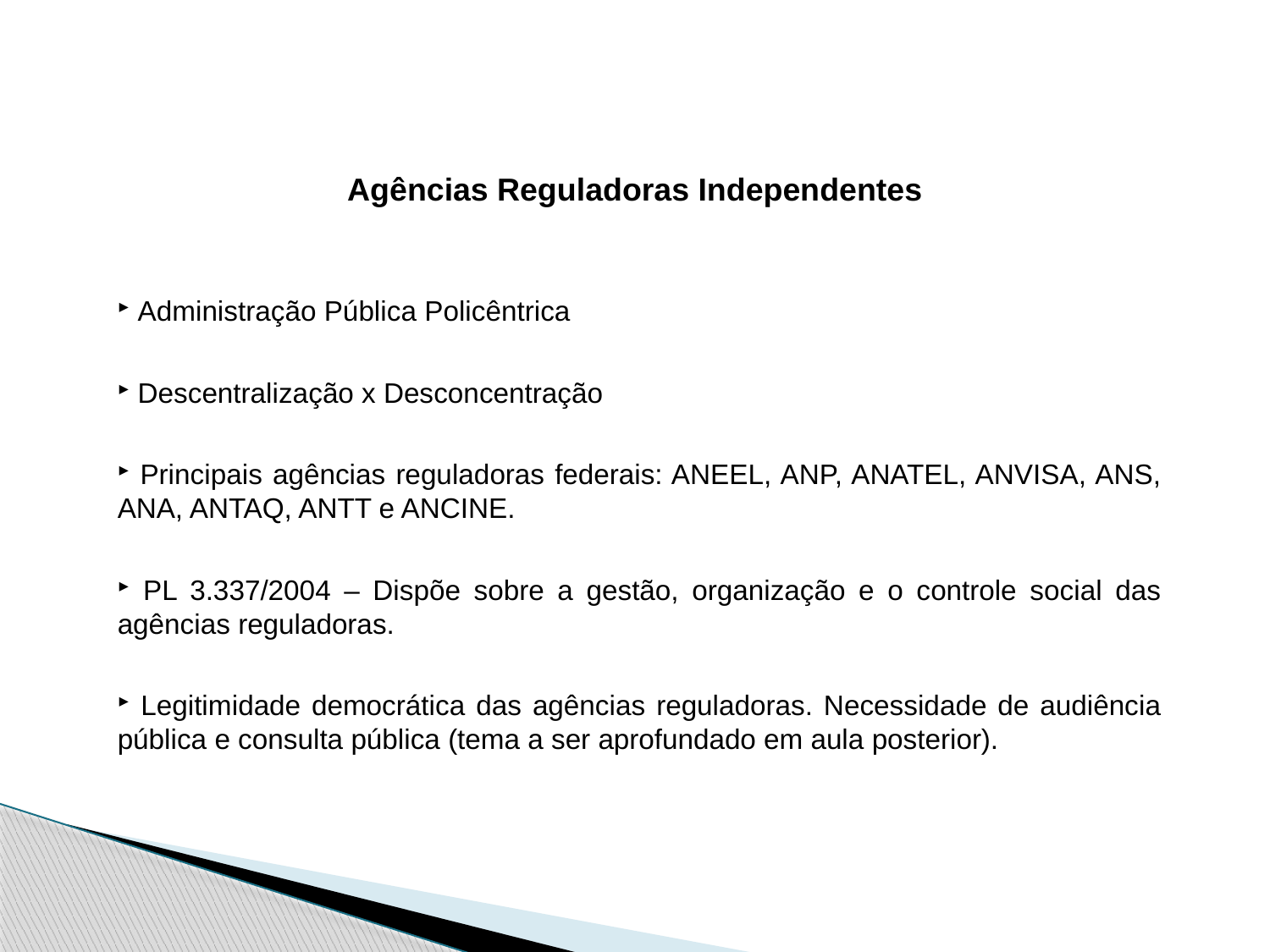

Agências Reguladoras Independentes

 Administração Pública Policêntrica

 Descentralização x Desconcentração

 Principais agências reguladoras federais: ANEEL, ANP, ANATEL, ANVISA, ANS, ANA, ANTAQ, ANTT e ANCINE.

 PL 3.337/2004 – Dispõe sobre a gestão, organização e o controle social das agências reguladoras.

 Legitimidade democrática das agências reguladoras. Necessidade de audiência pública e consulta pública (tema a ser aprofundado em aula posterior).